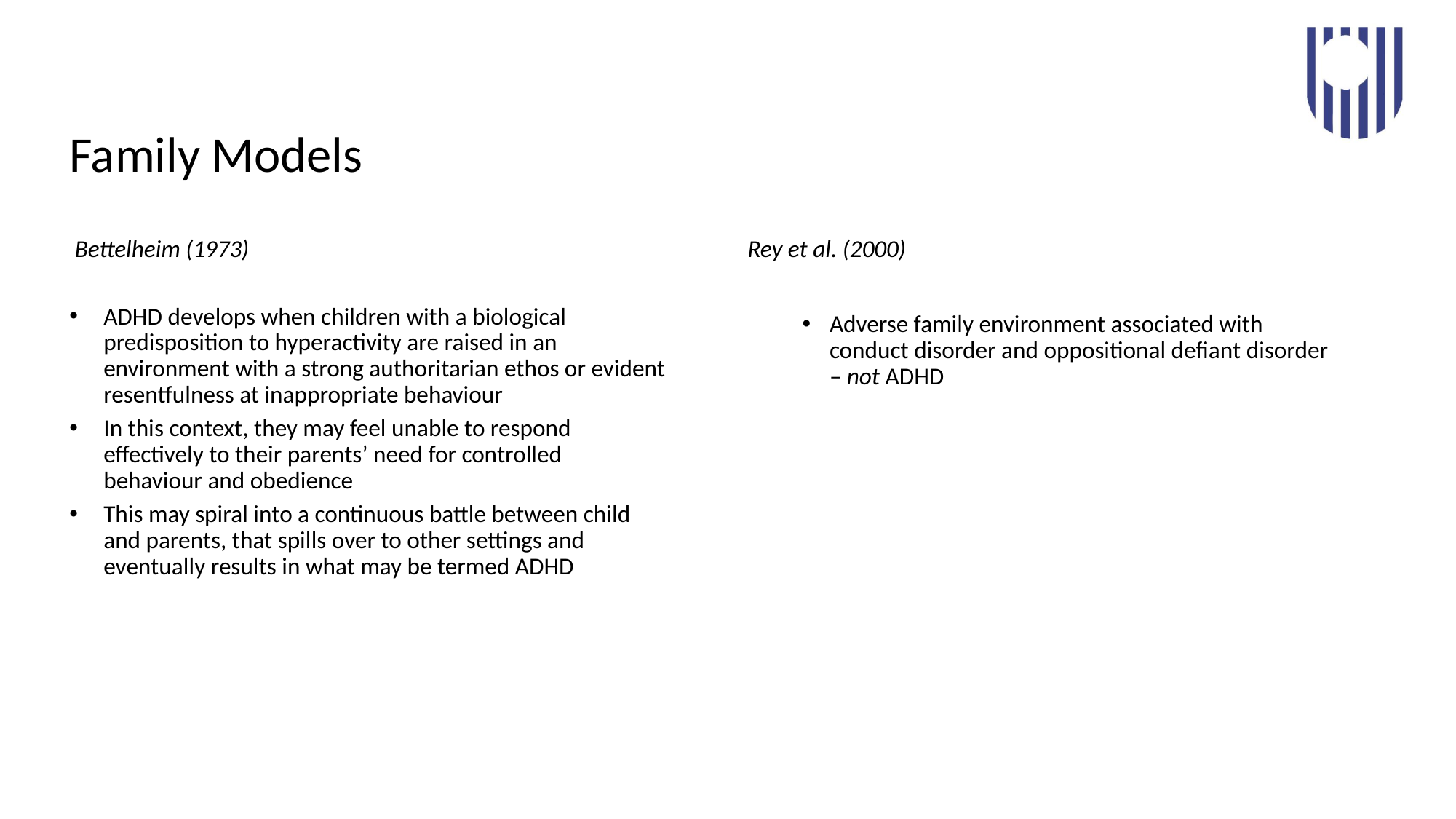

# Family Models
 Bettelheim (1973)

ADHD develops when children with a biological predisposition to hyperactivity are raised in an environment with a strong authoritarian ethos or evident resentfulness at inappropriate behaviour
In this context, they may feel unable to respond effectively to their parents’ need for controlled behaviour and obedience
This may spiral into a continuous battle between child and parents, that spills over to other settings and eventually results in what may be termed ADHD
Rey et al. (2000)

Adverse family environment associated with conduct disorder and oppositional defiant disorder – not ADHD